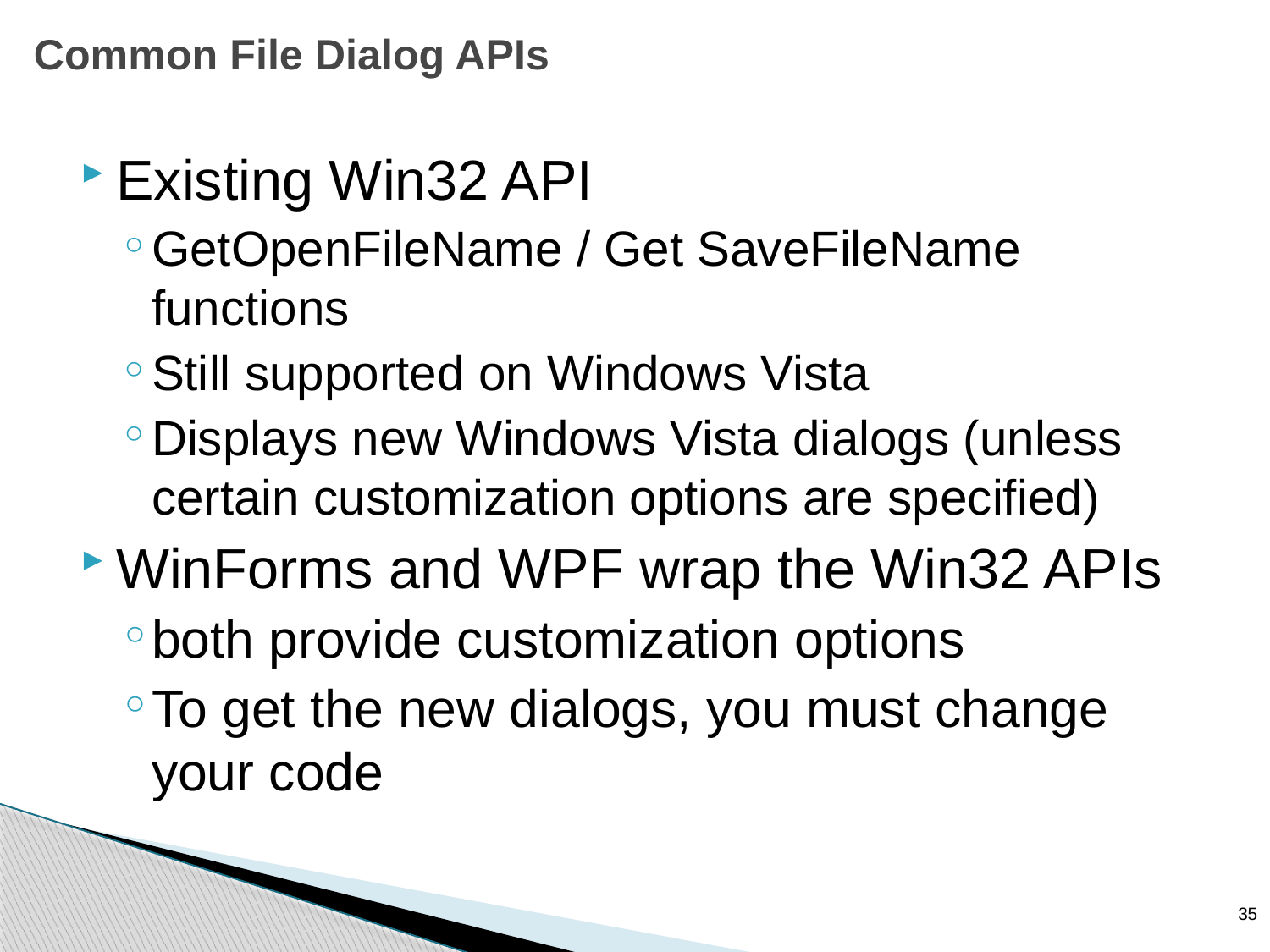

# Common File Dialog APIs
Existing Win32 API
GetOpenFileName / Get SaveFileName functions
Still supported on Windows Vista
Displays new Windows Vista dialogs (unless certain customization options are specified)
WinForms and WPF wrap the Win32 APIs
both provide customization options
To get the new dialogs, you must change
your code

35